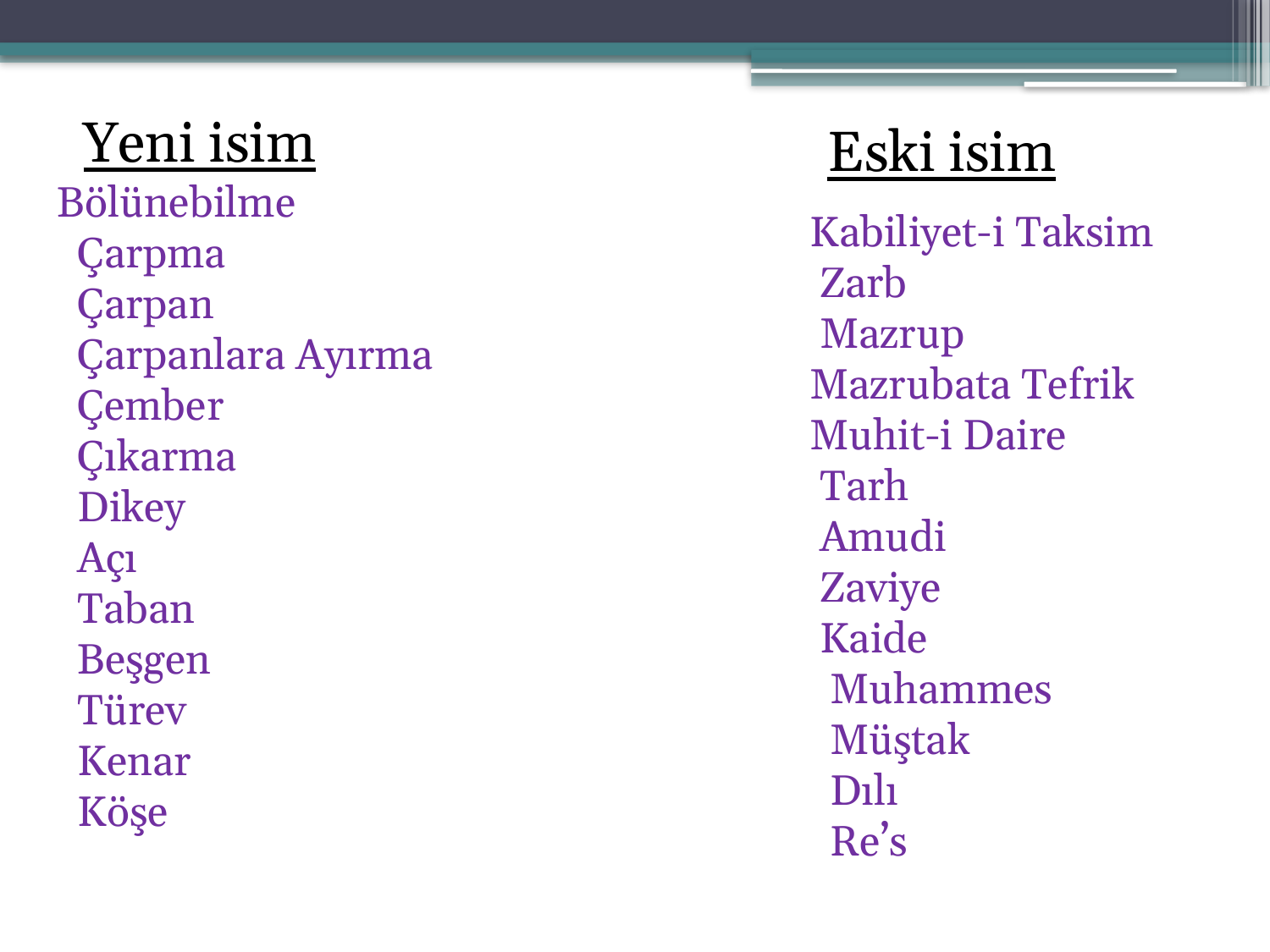

Yeni isim
Eski isim
Bölünebilme
  Çarpma
  Çarpan
  Çarpanlara Ayırma
  Çember
  Çıkarma
  Dikey
  Açı
  Taban
  Beşgen
  Türev
  Kenar
  Köşe
                                                                        Kabiliyet-i Taksim
                                                                         Zarb
                                                                         Mazrup
                                                                        Mazrubata Tefrik
                                                                        Muhit-i Daire
                                                                         Tarh
                                                                         Amudi
                                                                         Zaviye
                                                                         Kaide
                                                                          Muhammes
                                                                          Müştak
                                                                          Dılı
                                                                          Re’s